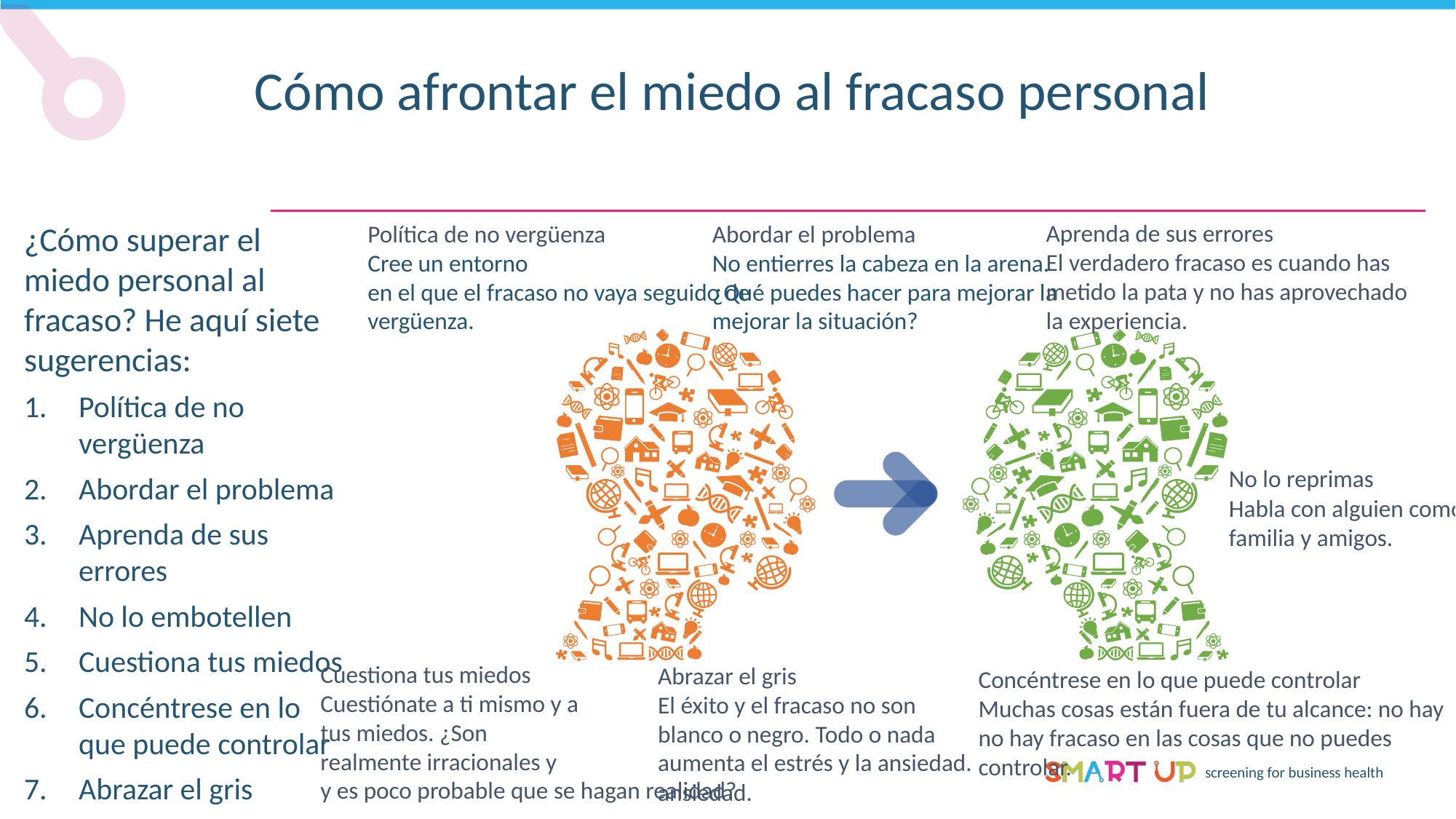

Cómo afrontar el miedo al fracaso personal
Aprenda de sus errores
El verdadero fracaso es cuando has
metido la pata y no has aprovechado
la experiencia.
Política de no vergüenza
Cree un entorno
en el que el fracaso no vaya seguido de
vergüenza.
Abordar el problema
No entierres la cabeza en la arena.
¿Qué puedes hacer para mejorar la
mejorar la situación?
¿Cómo superar el miedo personal al fracaso? He aquí siete sugerencias:
Política de no vergüenza
Abordar el problema
Aprenda de sus errores
No lo embotellen
Cuestiona tus miedos
Concéntrese en lo que puede controlar
Abrazar el gris

No lo reprimas
Habla con alguien como
familia y amigos.
Cuestiona tus miedos
Cuestiónate a ti mismo y a
tus miedos. ¿Son
realmente irracionales y
y es poco probable que se hagan realidad?
Abrazar el gris
El éxito y el fracaso no son
blanco o negro. Todo o nada
aumenta el estrés y la ansiedad.
ansiedad.
Concéntrese en lo que puede controlar
Muchas cosas están fuera de tu alcance: no hay
no hay fracaso en las cosas que no puedes controlar.